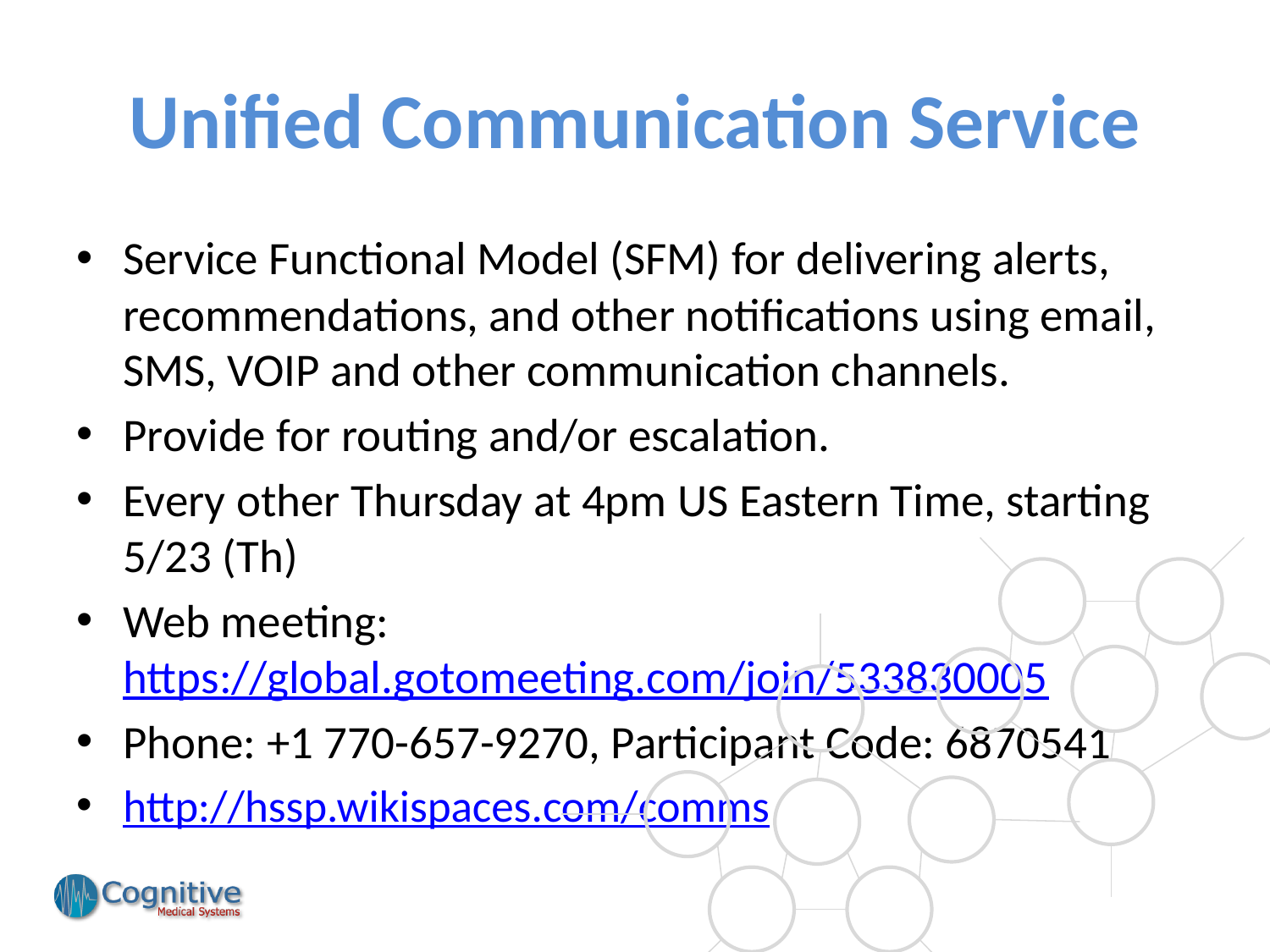

# Unified Communication Service
Service Functional Model (SFM) for delivering alerts, recommendations, and other notifications using email, SMS, VOIP and other communication channels.
Provide for routing and/or escalation.
Every other Thursday at 4pm US Eastern Time, starting 5/23 (Th)
Web meeting: https://global.gotomeeting.com/join/533830005
Phone: +1 770-657-9270, Participant Code: 6870541
http://hssp.wikispaces.com/comms